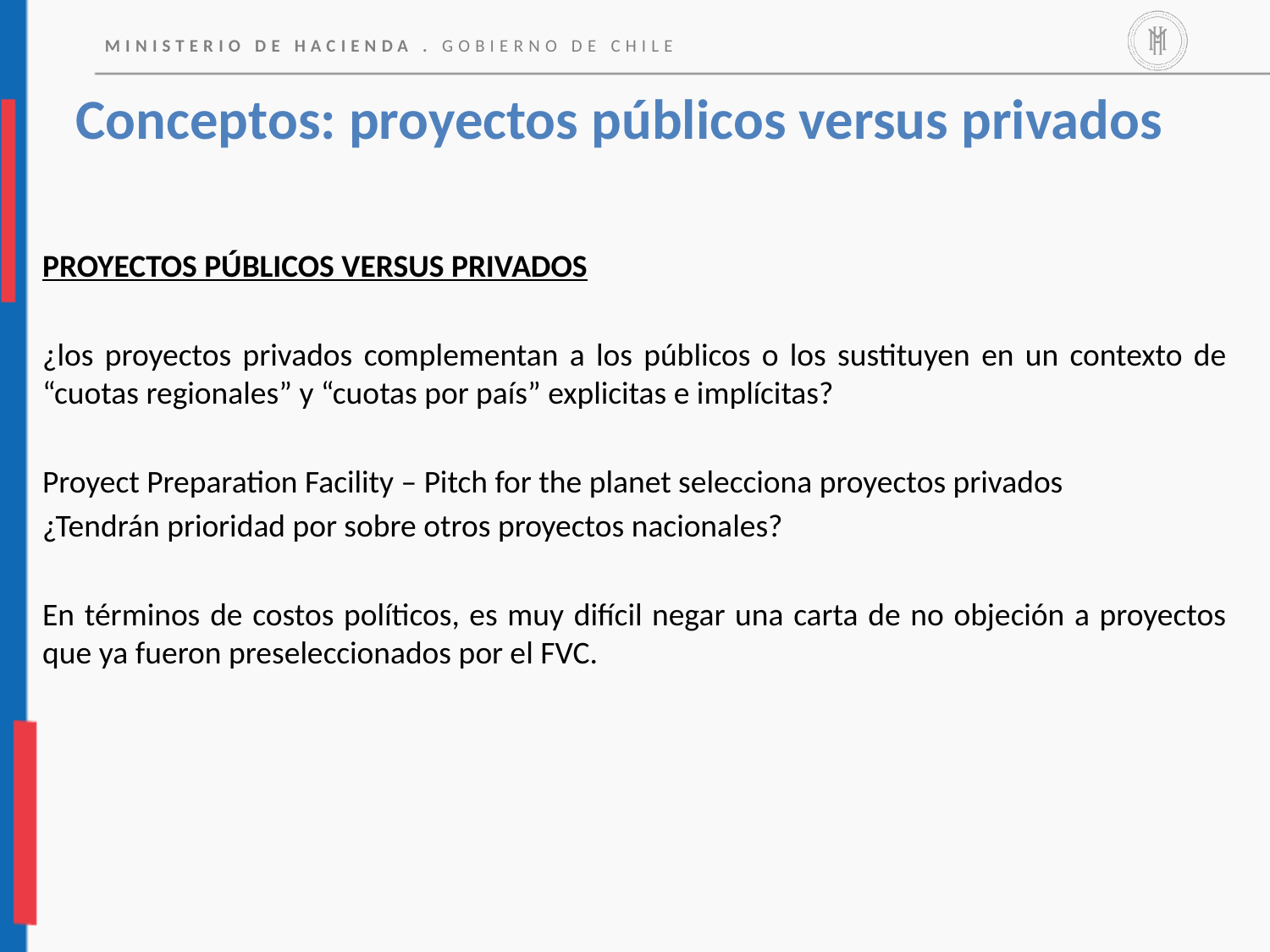

# Conceptos: proyectos públicos versus privados
PROYECTOS PÚBLICOS VERSUS PRIVADOS

¿los proyectos privados complementan a los públicos o los sustituyen en un contexto de “cuotas regionales” y “cuotas por país” explicitas e implícitas?

Proyect Preparation Facility – Pitch for the planet selecciona proyectos privados
¿Tendrán prioridad por sobre otros proyectos nacionales?

En términos de costos políticos, es muy difícil negar una carta de no objeción a proyectos que ya fueron preseleccionados por el FVC.